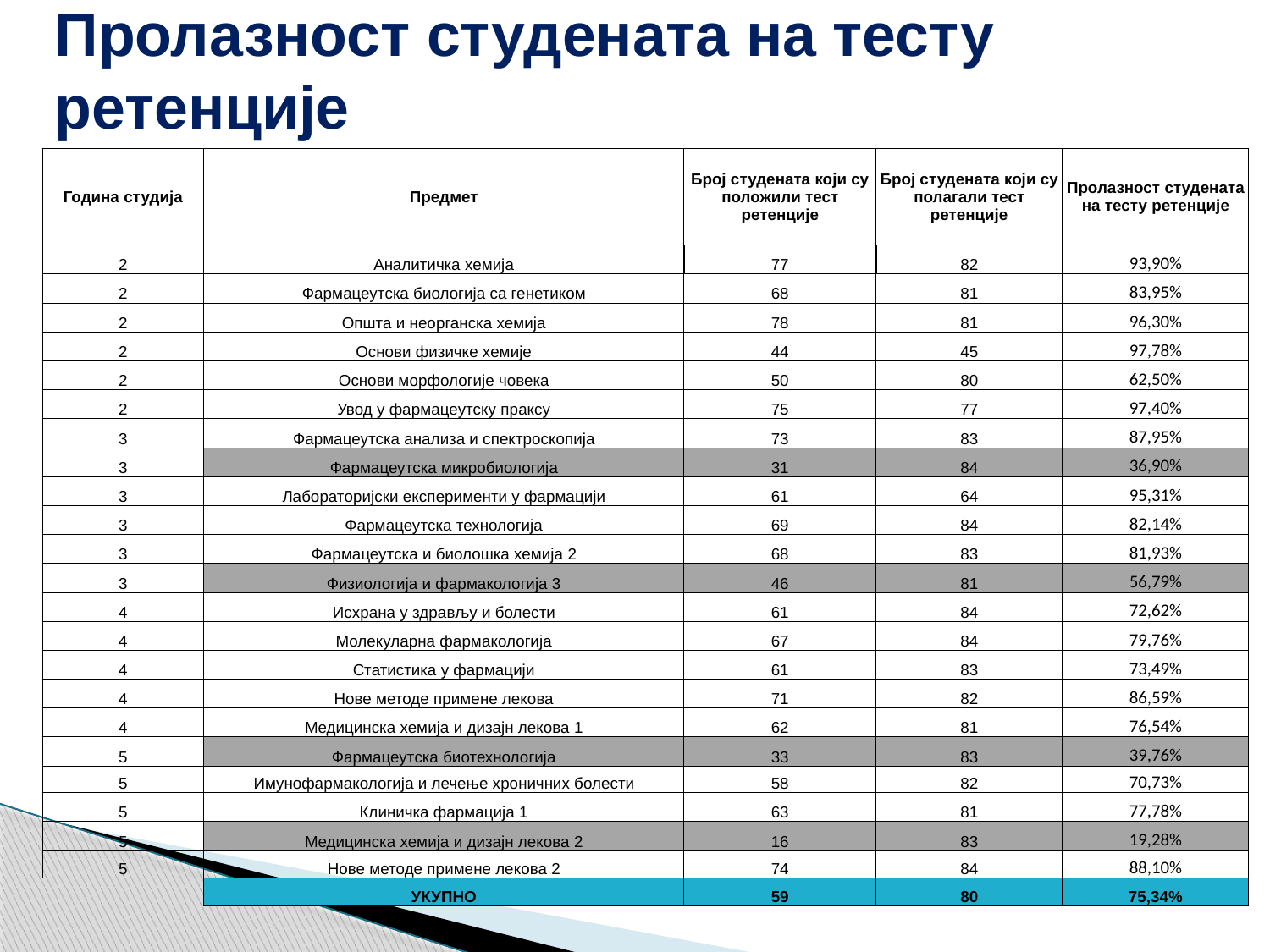

# Пролазност студената на тесту ретенције
| Година студија | Предмет | Број студената који су положили тест ретенције | Број студената који су полагали тест ретенције | Пролазност студената на тесту ретенције |
| --- | --- | --- | --- | --- |
| 2 | Аналитичка хемија | 77 | 82 | 93,90% |
| 2 | Фармацеутска биологија са генетиком | 68 | 81 | 83,95% |
| 2 | Општа и неорганска хемија | 78 | 81 | 96,30% |
| 2 | Основи физичке хемије | 44 | 45 | 97,78% |
| 2 | Основи морфологије човека | 50 | 80 | 62,50% |
| 2 | Увод у фармацеутску праксу | 75 | 77 | 97,40% |
| 3 | Фармацеутска анализа и спектроскопија | 73 | 83 | 87,95% |
| 3 | Фармацеутска микробиологија | 31 | 84 | 36,90% |
| 3 | Лабораторијски експерименти у фармацији | 61 | 64 | 95,31% |
| 3 | Фармацеутска технологија | 69 | 84 | 82,14% |
| 3 | Фармацеутска и биолошка хемија 2 | 68 | 83 | 81,93% |
| 3 | Физиологија и фармакологија 3 | 46 | 81 | 56,79% |
| 4 | Исхрана у здрављу и болести | 61 | 84 | 72,62% |
| 4 | Молекуларна фармакологија | 67 | 84 | 79,76% |
| 4 | Статистика у фармацији | 61 | 83 | 73,49% |
| 4 | Нове методе примене лекова | 71 | 82 | 86,59% |
| 4 | Медицинска хемија и дизајн лекова 1 | 62 | 81 | 76,54% |
| 5 | Фармацеутска биотехнологија | 33 | 83 | 39,76% |
| 5 | Имунофармакологија и лечење хроничних болести | 58 | 82 | 70,73% |
| 5 | Клиничка фармација 1 | 63 | 81 | 77,78% |
| 5 | Медицинска хемија и дизајн лекова 2 | 16 | 83 | 19,28% |
| 5 | Нове методе примене лекова 2 | 74 | 84 | 88,10% |
|  | УКУПНО | 59 | 80 | 75,34% |